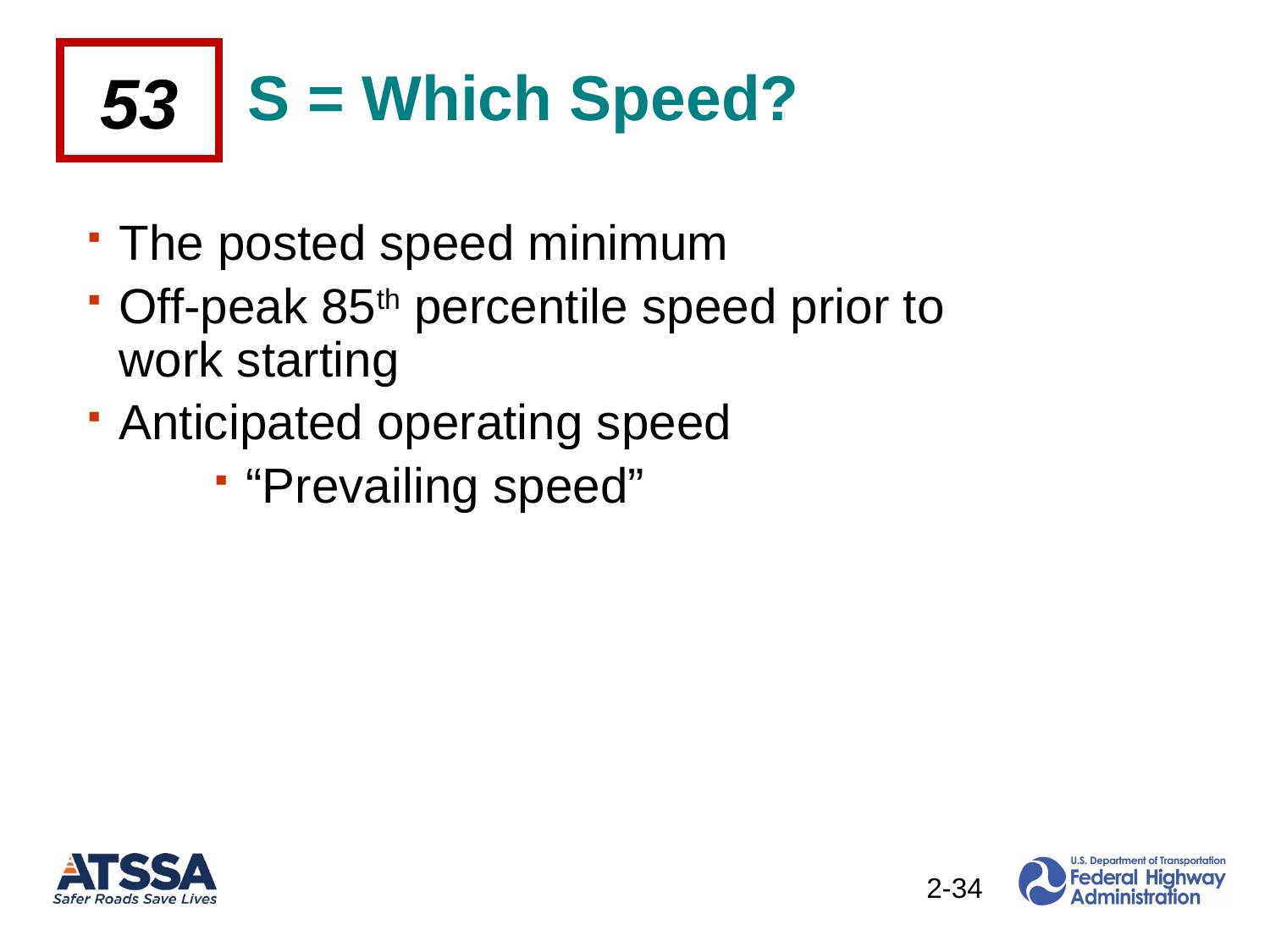

# S = Which Speed?
53
The posted speed minimum
Off-peak 85th percentile speed prior to work starting
Anticipated operating speed
“Prevailing speed”